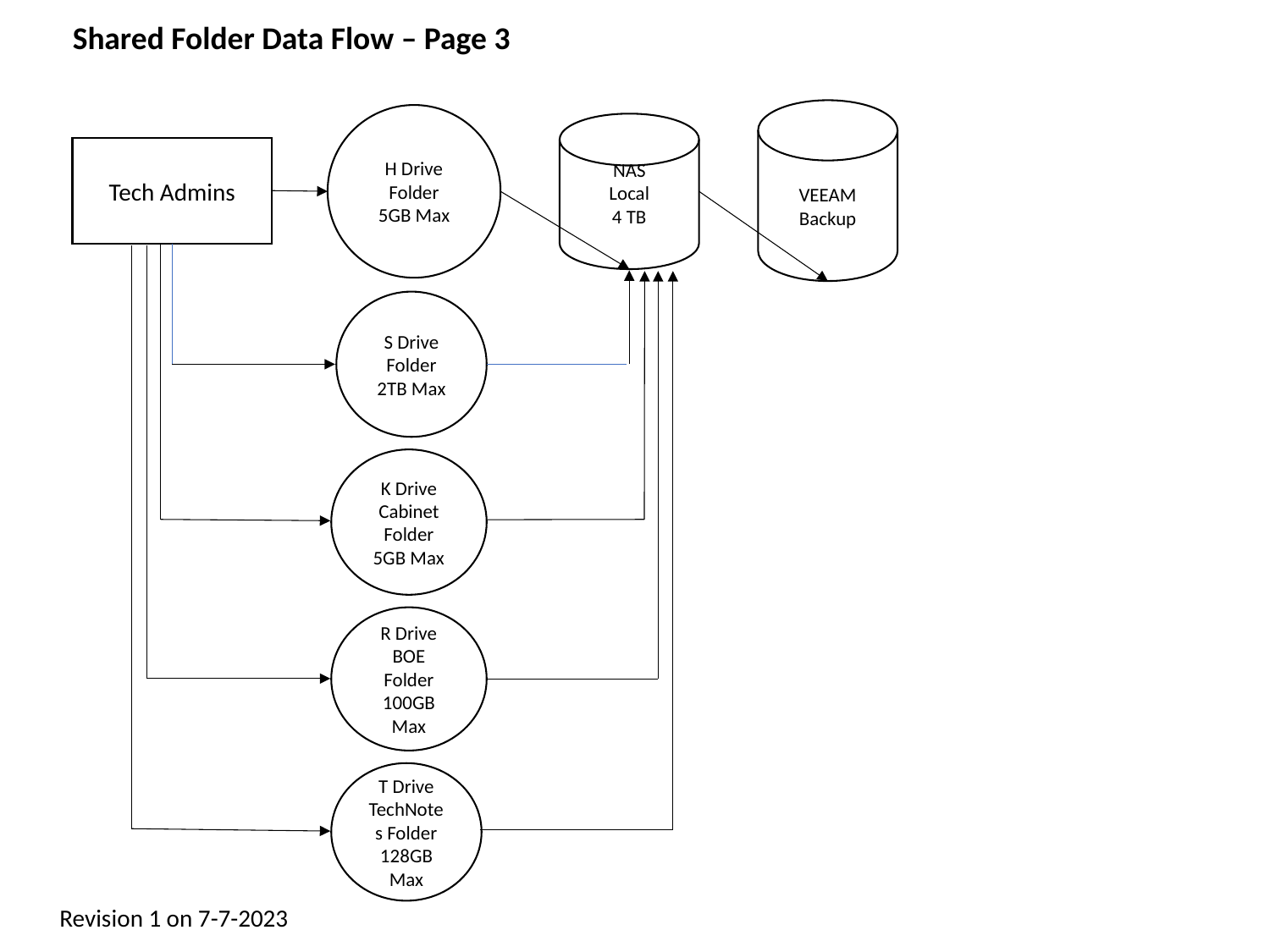

Shared Folder Data Flow – Page 3
VEEAM Backup
H Drive
Folder
5GB Max
NAS
Local
4 TB

Tech Admins
S Drive
Folder
2TB Max
K Drive
Cabinet Folder
5GB Max
R Drive
BOE Folder
100GB Max
T Drive
TechNotes Folder
128GB Max
Revision 1 on 7-7-2023